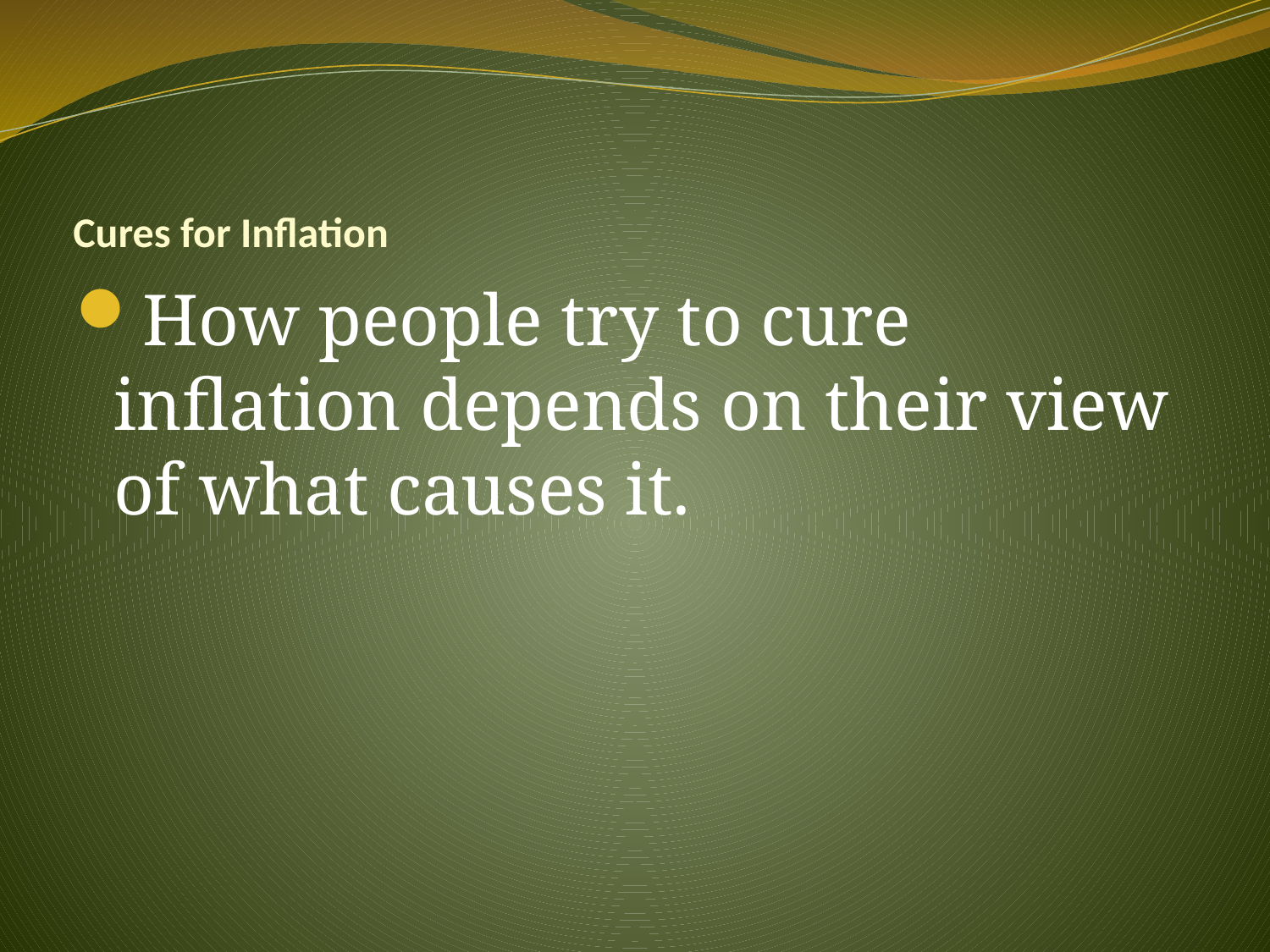

# Cures for Inflation
How people try to cure inflation depends on their view of what causes it.